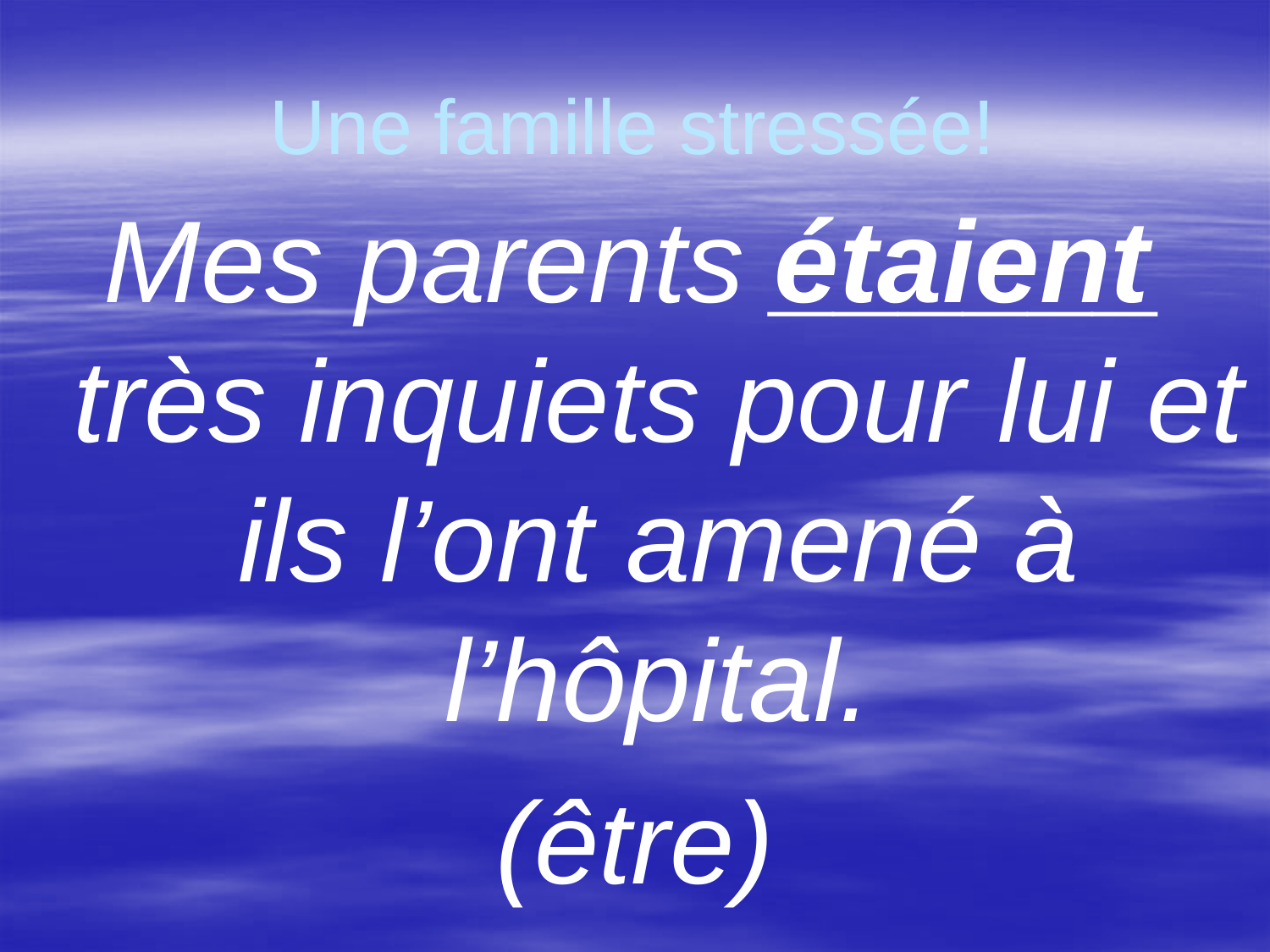

# Une famille stressée!
Mes parents ______ très inquiets pour lui et ils l’ont amené à l’hôpital.
(être)
étaient